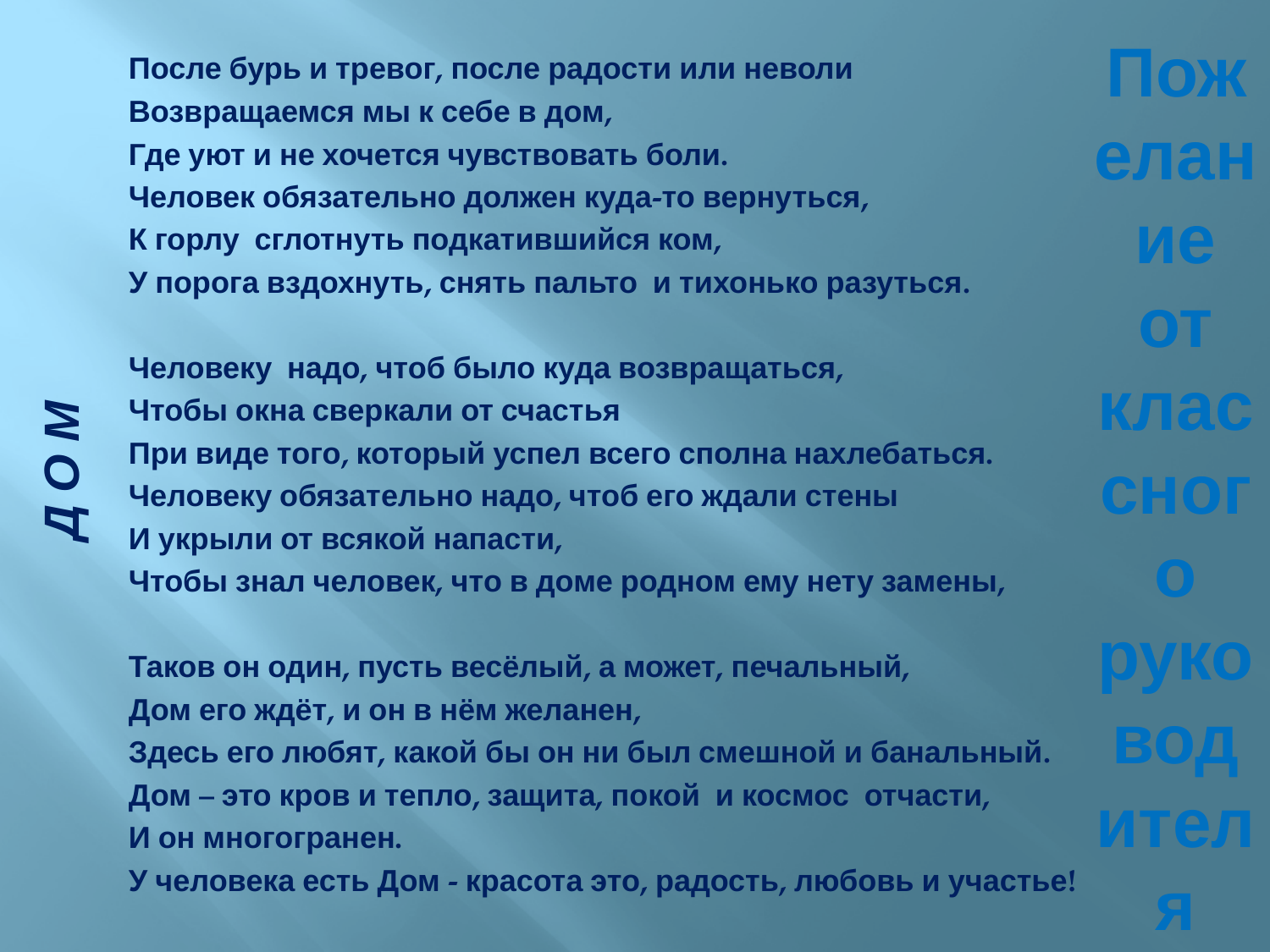

После бурь и тревог, после радости или неволи
Возвращаемся мы к себе в дом,
Где уют и не хочется чувствовать боли.
Человек обязательно должен куда-то вернуться,
К горлу  сглотнуть подкатившийся ком,
У порога вздохнуть, снять пальто  и тихонько разуться.

Человеку  надо, чтоб было куда возвращаться,
Чтобы окна сверкали от счастья
При виде того, который успел всего сполна нахлебаться.
Человеку обязательно надо, чтоб его ждали стены
И укрыли от всякой напасти,
Чтобы знал человек, что в доме родном ему нету замены,

Таков он один, пусть весёлый, а может, печальный,
Дом его ждёт, и он в нём желанен,
Здесь его любят, какой бы он ни был смешной и банальный.
Дом – это кров и тепло, защита, покой  и космос  отчасти,
И он многогранен.
У человека есть Дом - красота это, радость, любовь и участье!

# Пожелание от классного руководителя
Д О М